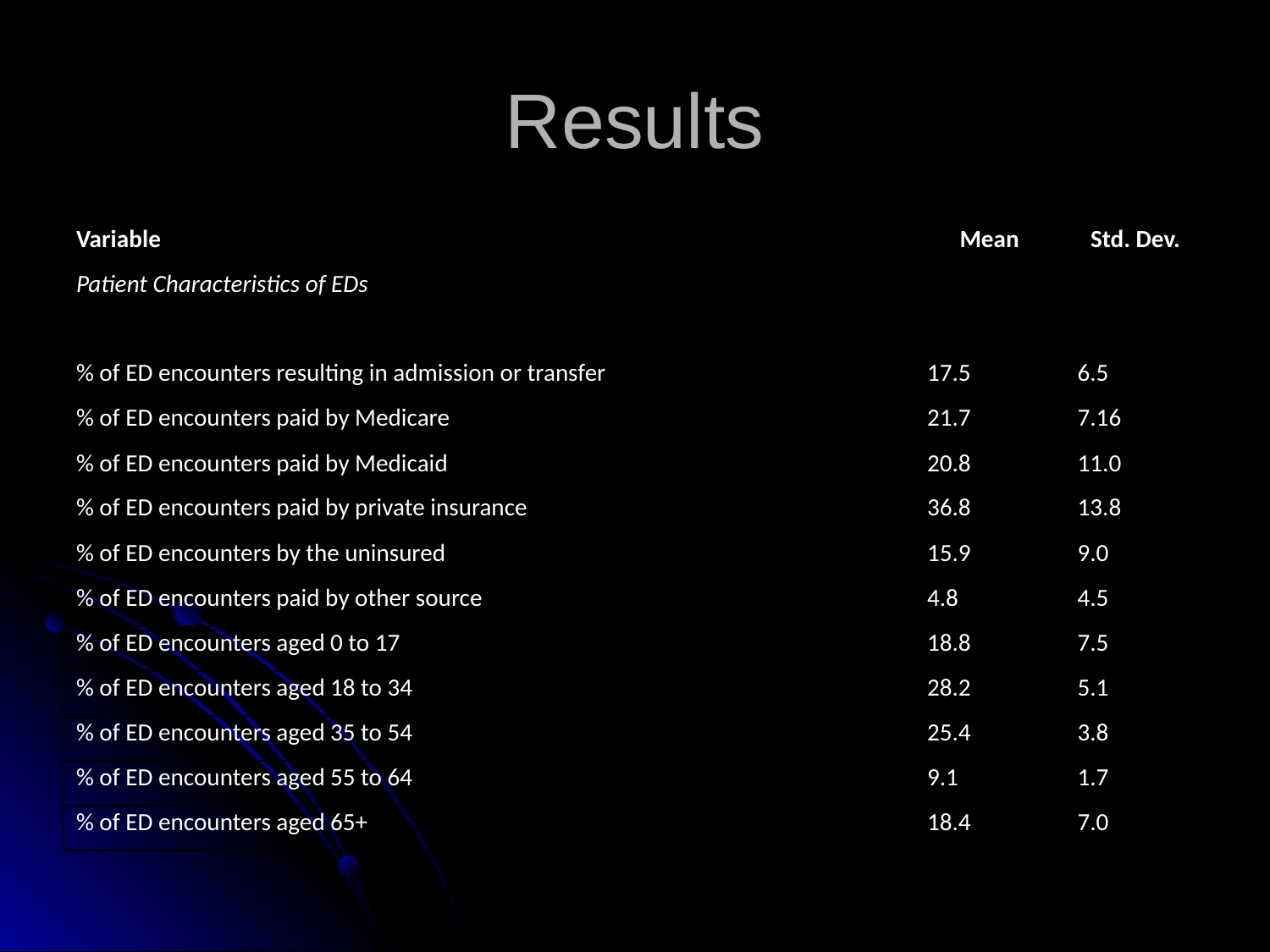

# Results
| Variable | Mean | Std. Dev. |
| --- | --- | --- |
| Patient Characteristics of EDs |  |  |
| % of ED encounters resulting in admission or transfer | 17.5 | 6.5 |
| % of ED encounters paid by Medicare | 21.7 | 7.16 |
| % of ED encounters paid by Medicaid | 20.8 | 11.0 |
| % of ED encounters paid by private insurance | 36.8 | 13.8 |
| % of ED encounters by the uninsured | 15.9 | 9.0 |
| % of ED encounters paid by other source | 4.8 | 4.5 |
| % of ED encounters aged 0 to 17 | 18.8 | 7.5 |
| % of ED encounters aged 18 to 34 | 28.2 | 5.1 |
| % of ED encounters aged 35 to 54 | 25.4 | 3.8 |
| % of ED encounters aged 55 to 64 | 9.1 | 1.7 |
| % of ED encounters aged 65+ | 18.4 | 7.0 |